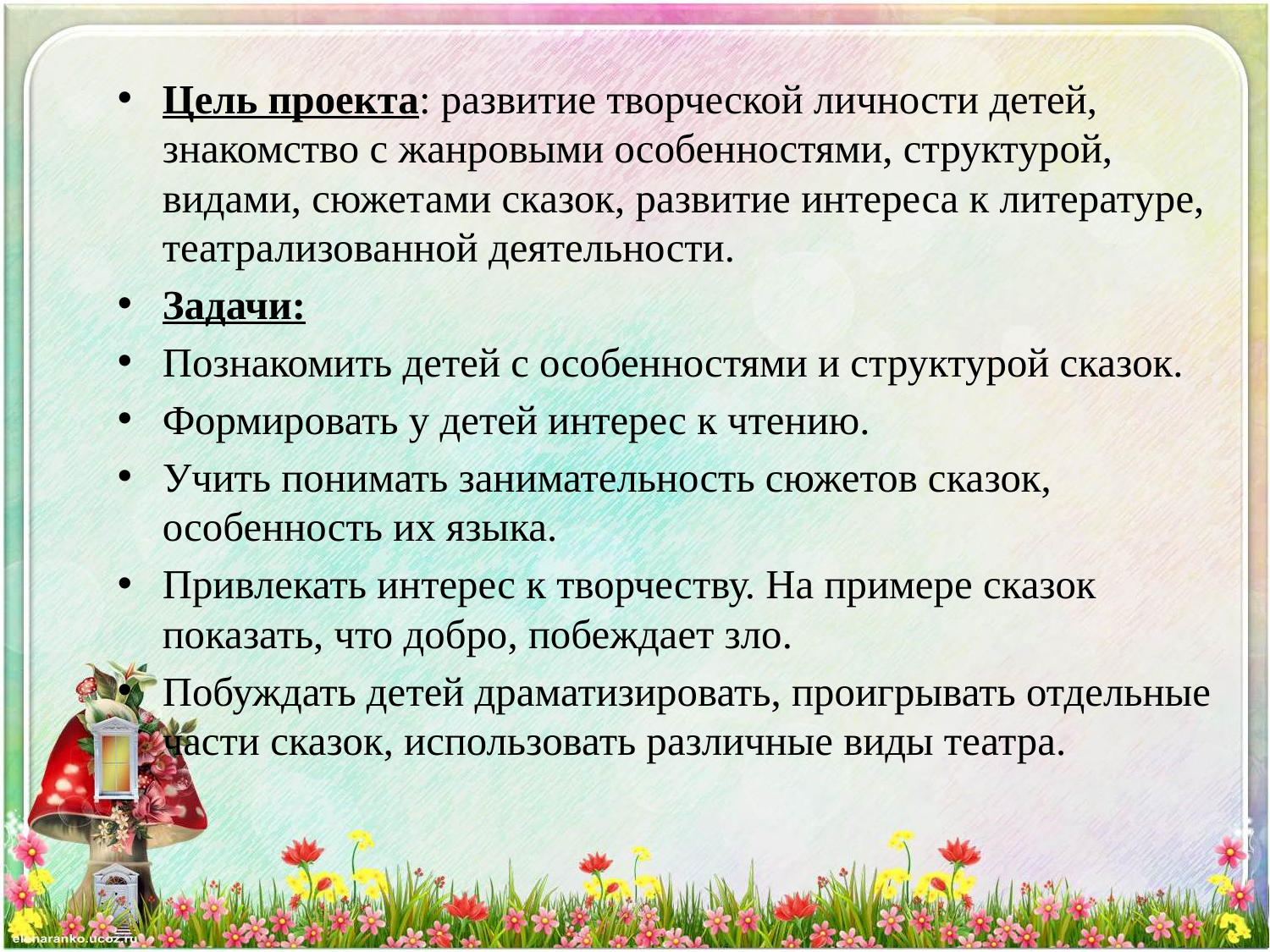

Цель проекта: развитие творческой личности детей, знакомство с жанровыми особенностями, структурой, видами, сюжетами сказок, развитие интереса к литературе, театрализованной деятельности.
Задачи:
Познакомить детей с особенностями и структурой сказок.
Формировать у детей интерес к чтению.
Учить понимать занимательность сюжетов сказок, особенность их языка.
Привлекать интерес к творчеству. На примере сказок показать, что добро, побеждает зло.
Побуждать детей драматизировать, проигрывать отдельные части сказок, использовать различные виды театра.